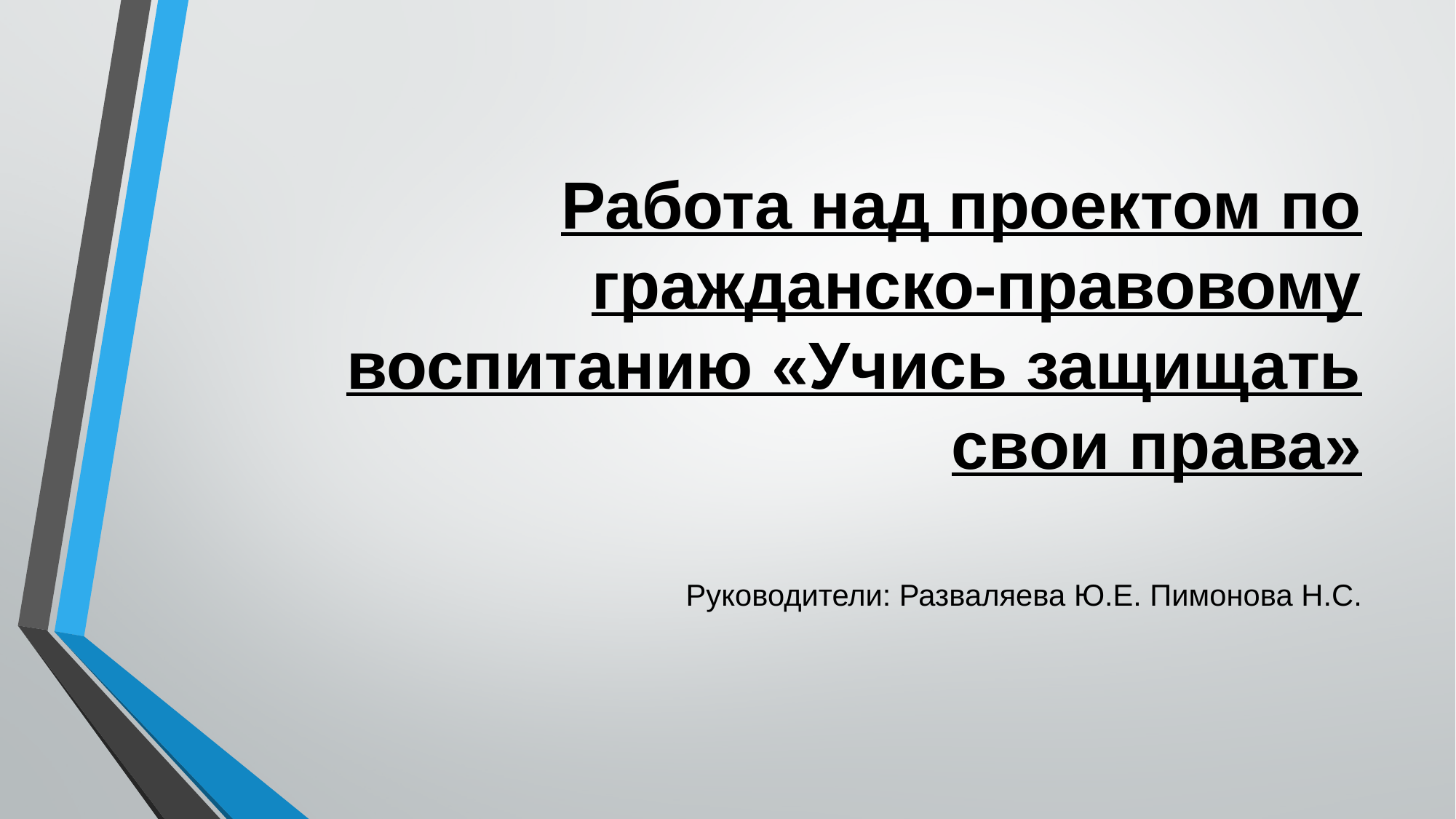

# Работа над проектом по гражданско-правовому воспитанию «Учись защищать свои права»
Руководители: Разваляева Ю.Е. Пимонова Н.С.